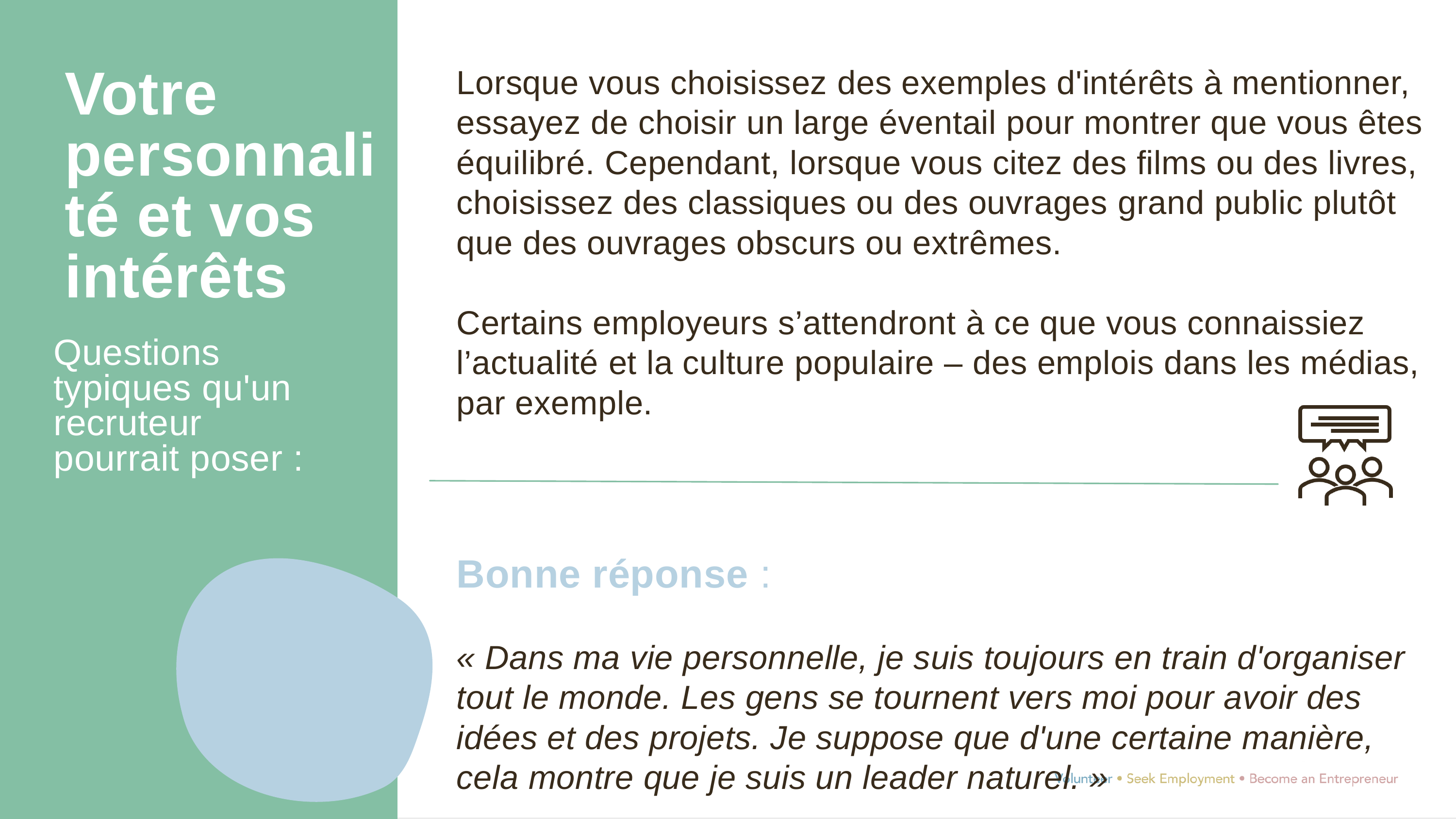

Lorsque vous choisissez des exemples d'intérêts à mentionner, essayez de choisir un large éventail pour montrer que vous êtes équilibré. Cependant, lorsque vous citez des films ou des livres, choisissez des classiques ou des ouvrages grand public plutôt que des ouvrages obscurs ou extrêmes.

Certains employeurs s’attendront à ce que vous connaissiez l’actualité et la culture populaire – des emplois dans les médias, par exemple.

Bonne réponse :

« Dans ma vie personnelle, je suis toujours en train d'organiser tout le monde. Les gens se tournent vers moi pour avoir des idées et des projets. Je suppose que d'une certaine manière, cela montre que je suis un leader naturel. »

Votre personnalité et vos intérêts
Questions typiques qu'un recruteur pourrait poser :